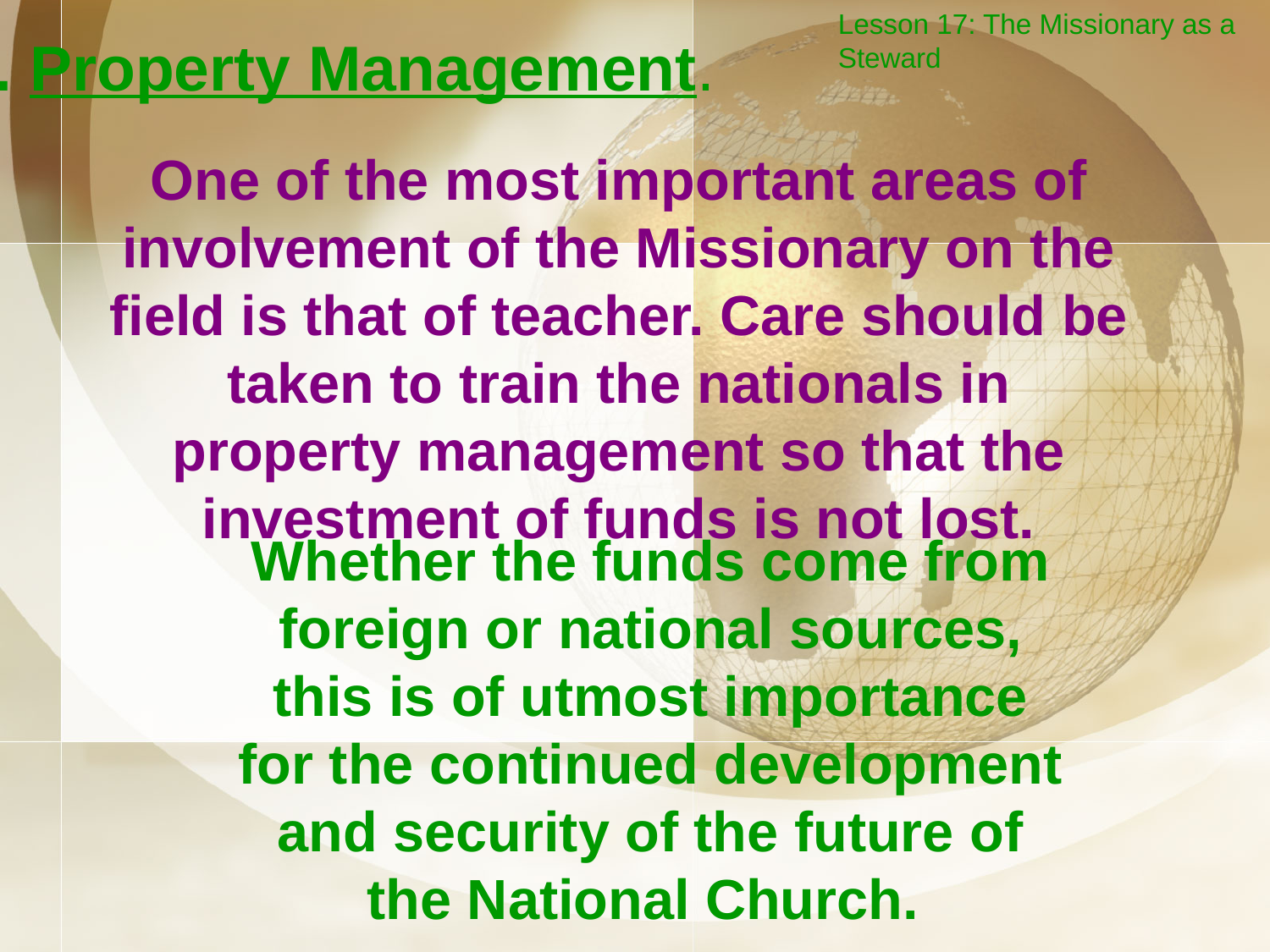

Lesson 17: The Missionary as a Steward
E. Property Management.
One of the most important areas of involvement of the Missionary on the field is that of teacher. Care should be taken to train the nationals in property management so that the investment of funds is not lost.
Whether the funds come from foreign or national sources, this is of utmost importance for the continued development and security of the future of the National Church.